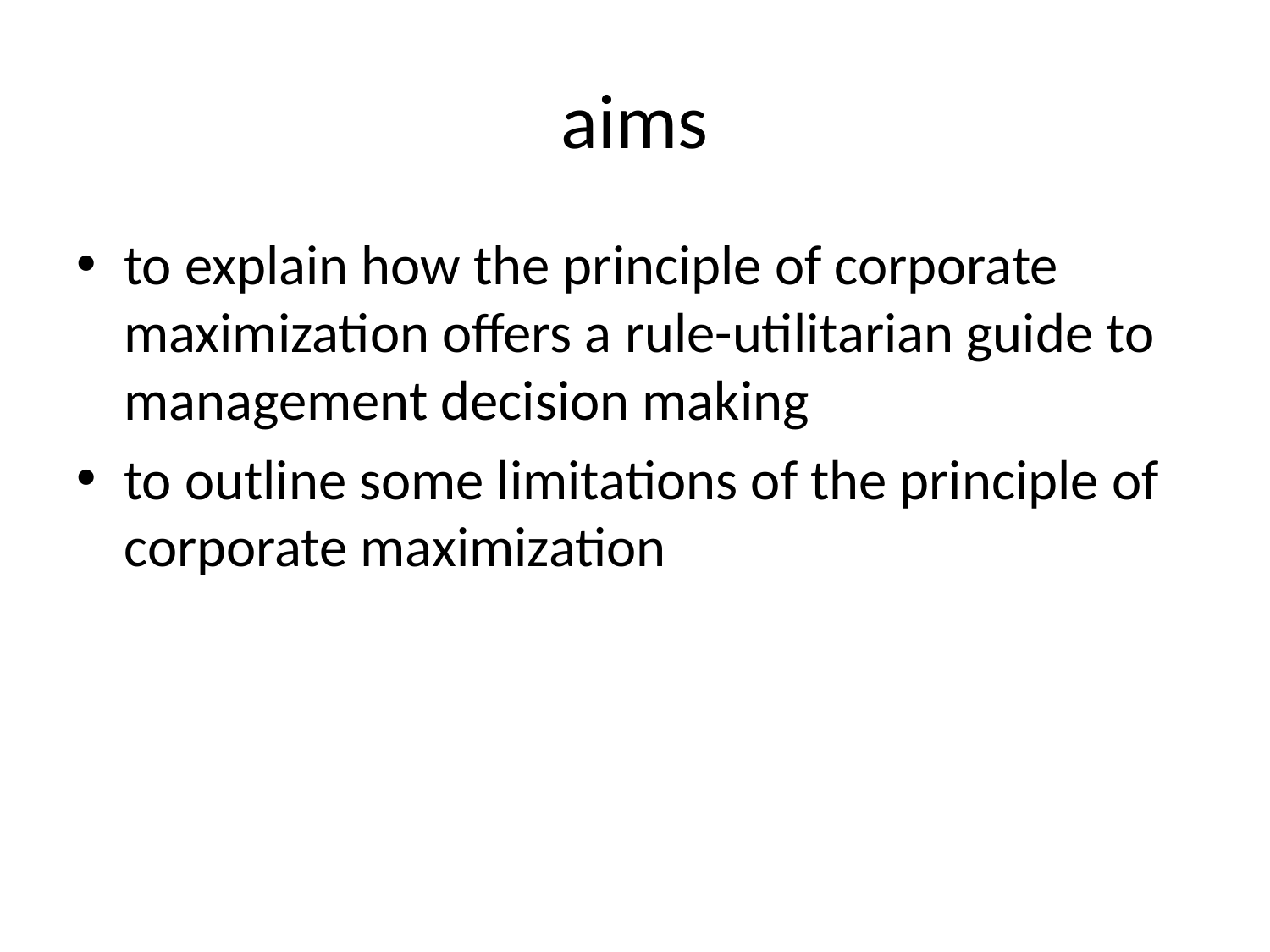

# aims
to explain how the principle of corporate maximization offers a rule-utilitarian guide to management decision making
to outline some limitations of the principle of corporate maximization